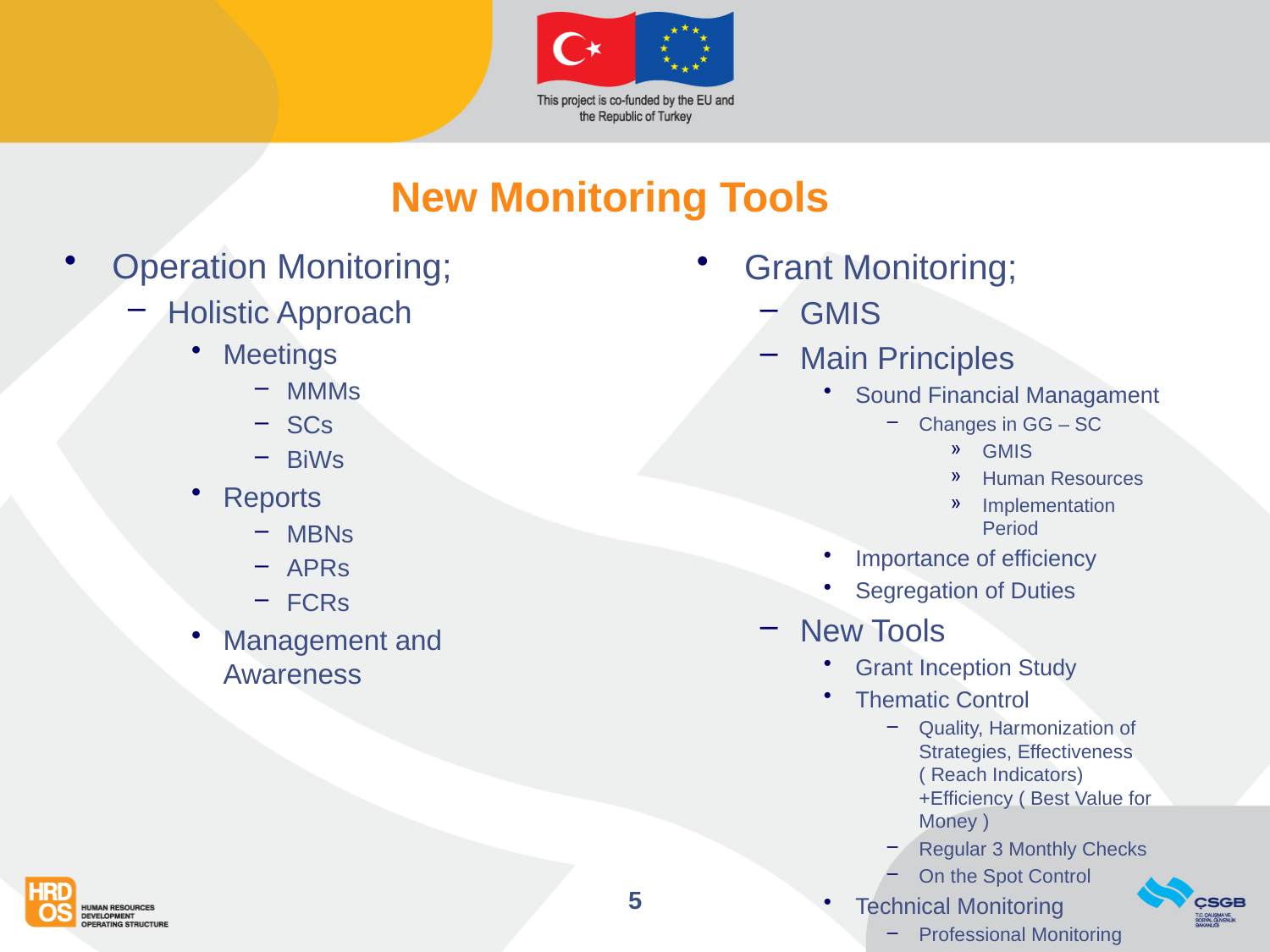

# New Monitoring Tools
Operation Monitoring;
Holistic Approach
Meetings
MMMs
SCs
BiWs
Reports
MBNs
APRs
FCRs
Management and Awareness
Grant Monitoring;
GMIS
Main Principles
Sound Financial Managament
Changes in GG – SC
GMIS
Human Resources
Implementation Period
Importance of efficiency
Segregation of Duties
New Tools
Grant Inception Study
Thematic Control
Quality, Harmonization of Strategies, Effectiveness ( Reach Indicators) +Efficiency ( Best Value for Money )
Regular 3 Monthly Checks
On the Spot Control
Technical Monitoring
Professional Monitoring
Superiority of CM and FMs

5